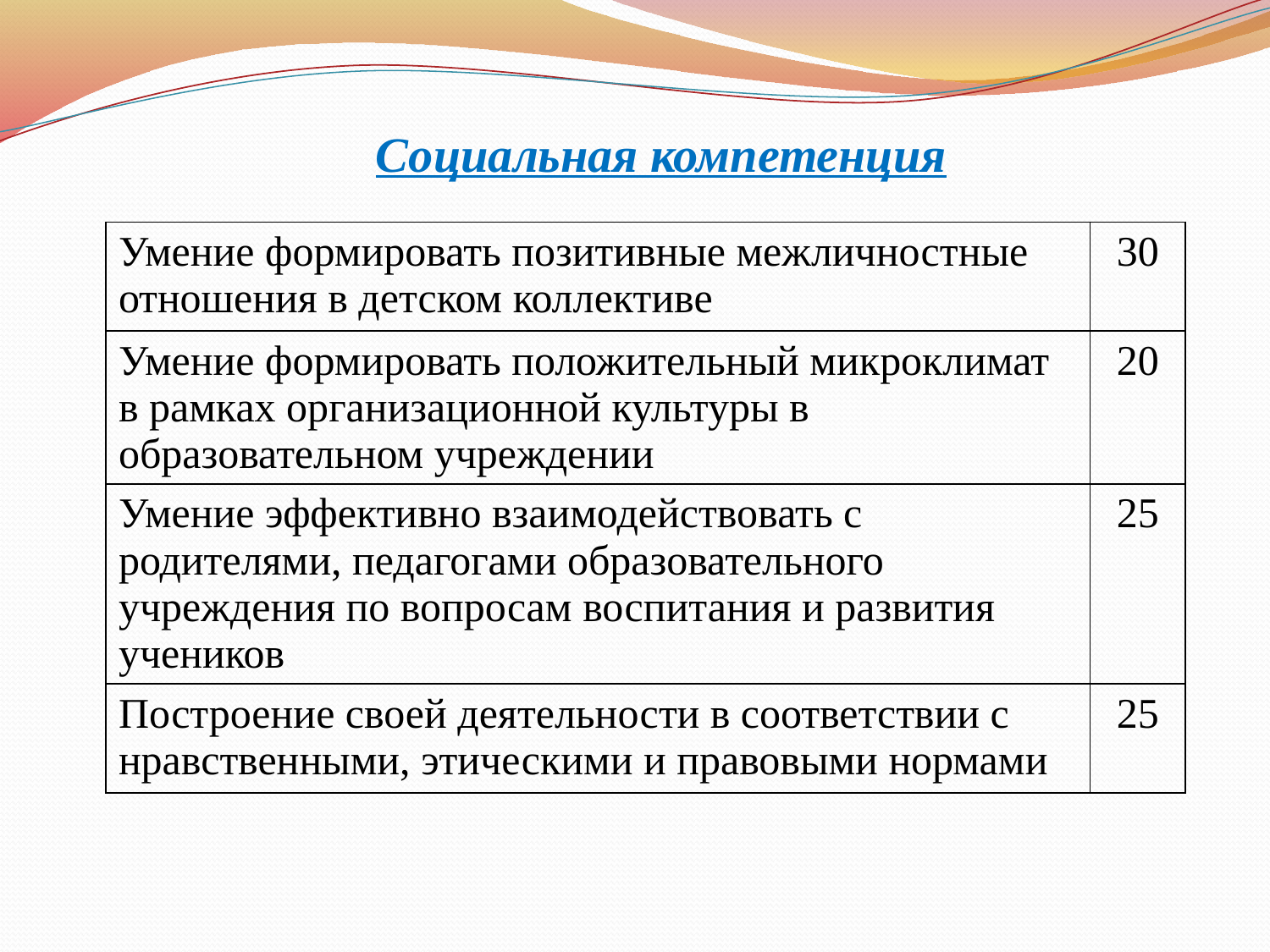

Социальная компетенция
| Умение формировать позитивные межличностные отношения в детском коллективе | 30 |
| --- | --- |
| Умение формировать положительный микроклимат в рамках организационной культуры в образовательном учреждении | 20 |
| Умение эффективно взаимодействовать с родителями, педагогами образовательного учреждения по вопросам воспитания и развития учеников | 25 |
| Построение своей деятельности в соответствии с нравственными, этическими и правовыми нормами | 25 |